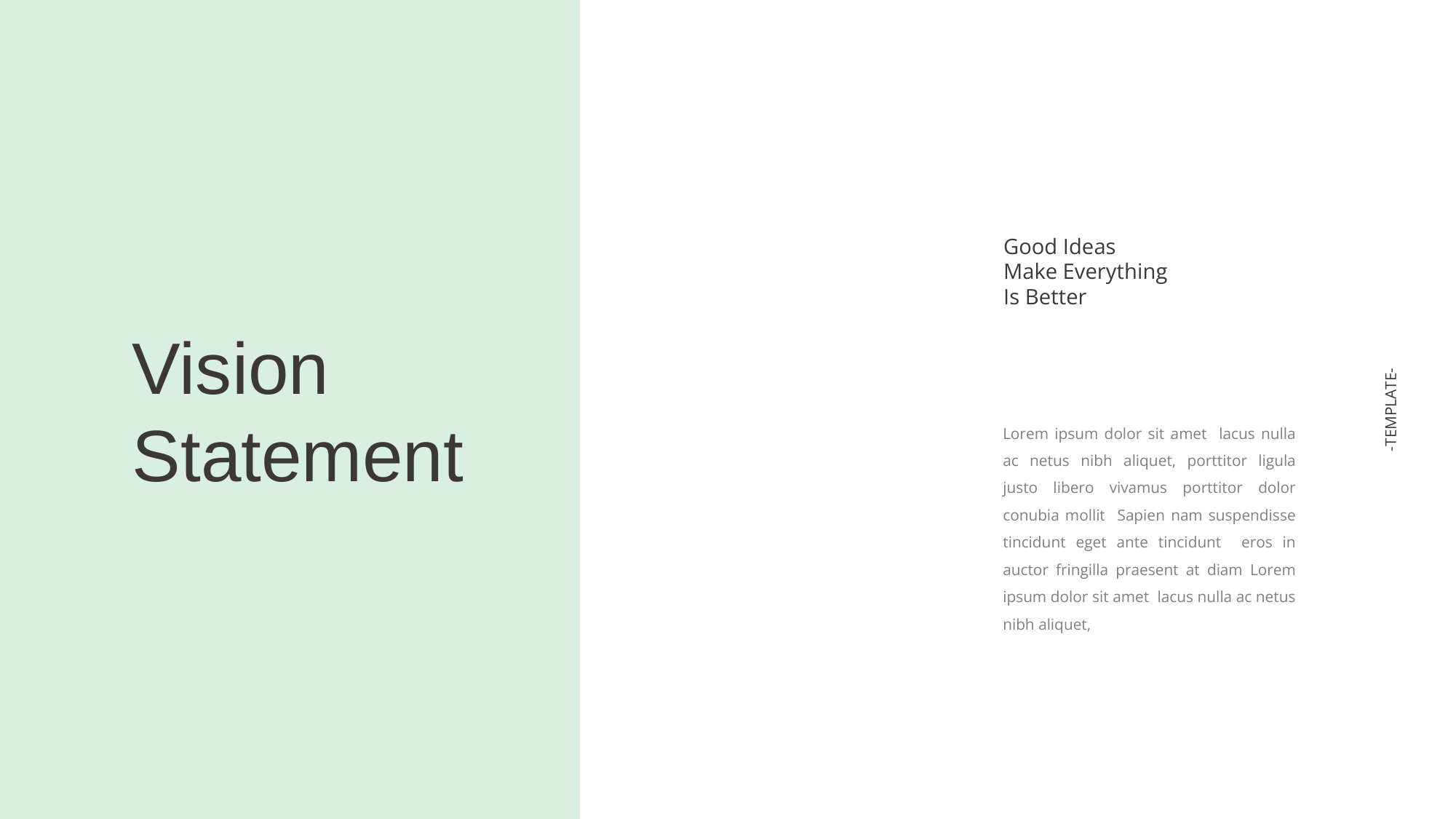

Good Ideas
Make Everything
Is Better
Vision
Statement
-TEMPLATE-

Lorem ipsum dolor sit amet  lacus nulla ac netus nibh aliquet, porttitor ligula justo libero vivamus porttitor dolor conubia mollit  Sapien nam suspendisse tincidunt eget ante tincidunt  eros in auctor fringilla praesent at diam Lorem ipsum dolor sit amet  lacus nulla ac netus nibh aliquet,